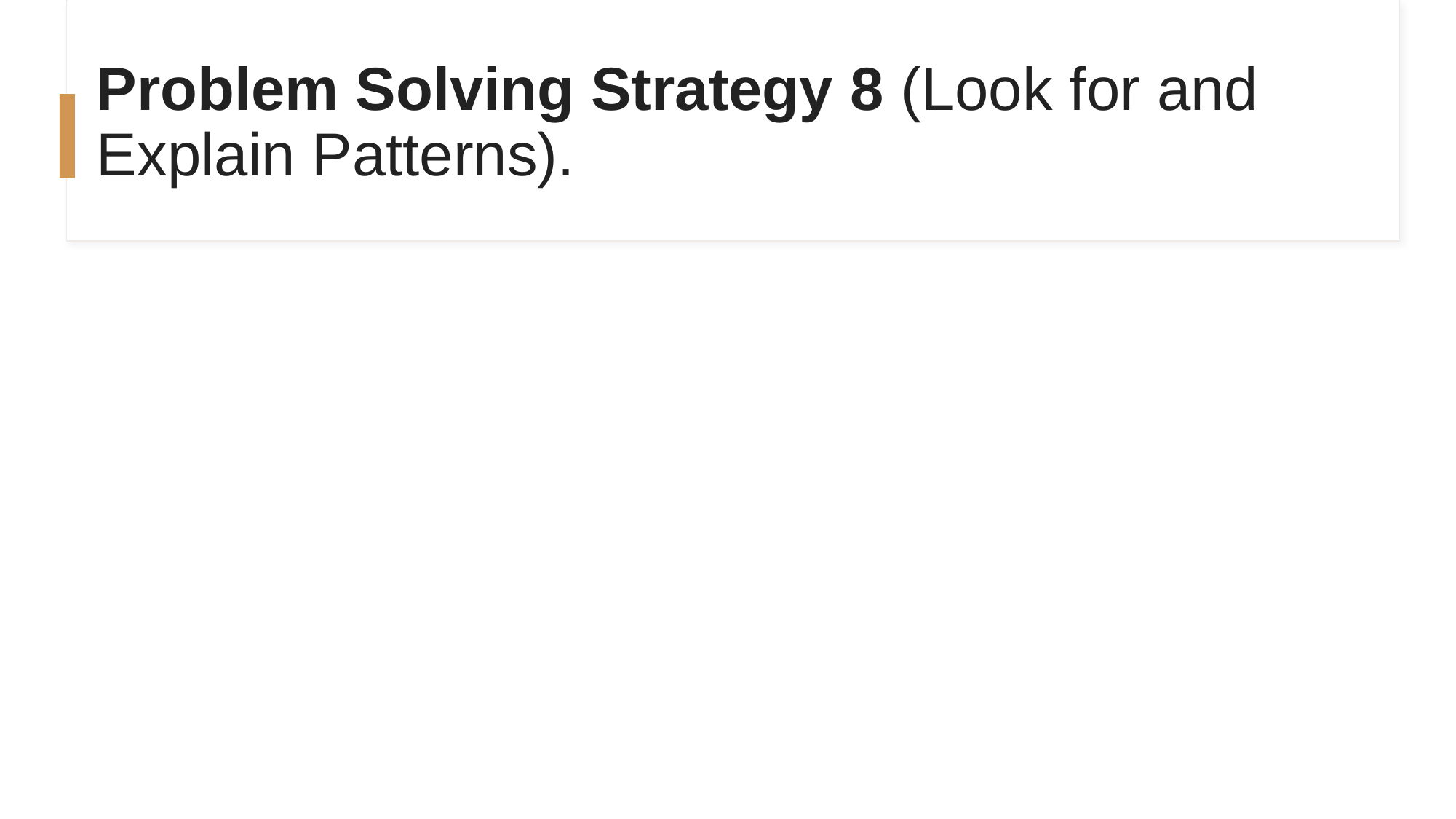

# Problem Solving Strategy 8 (Look for and Explain Patterns).